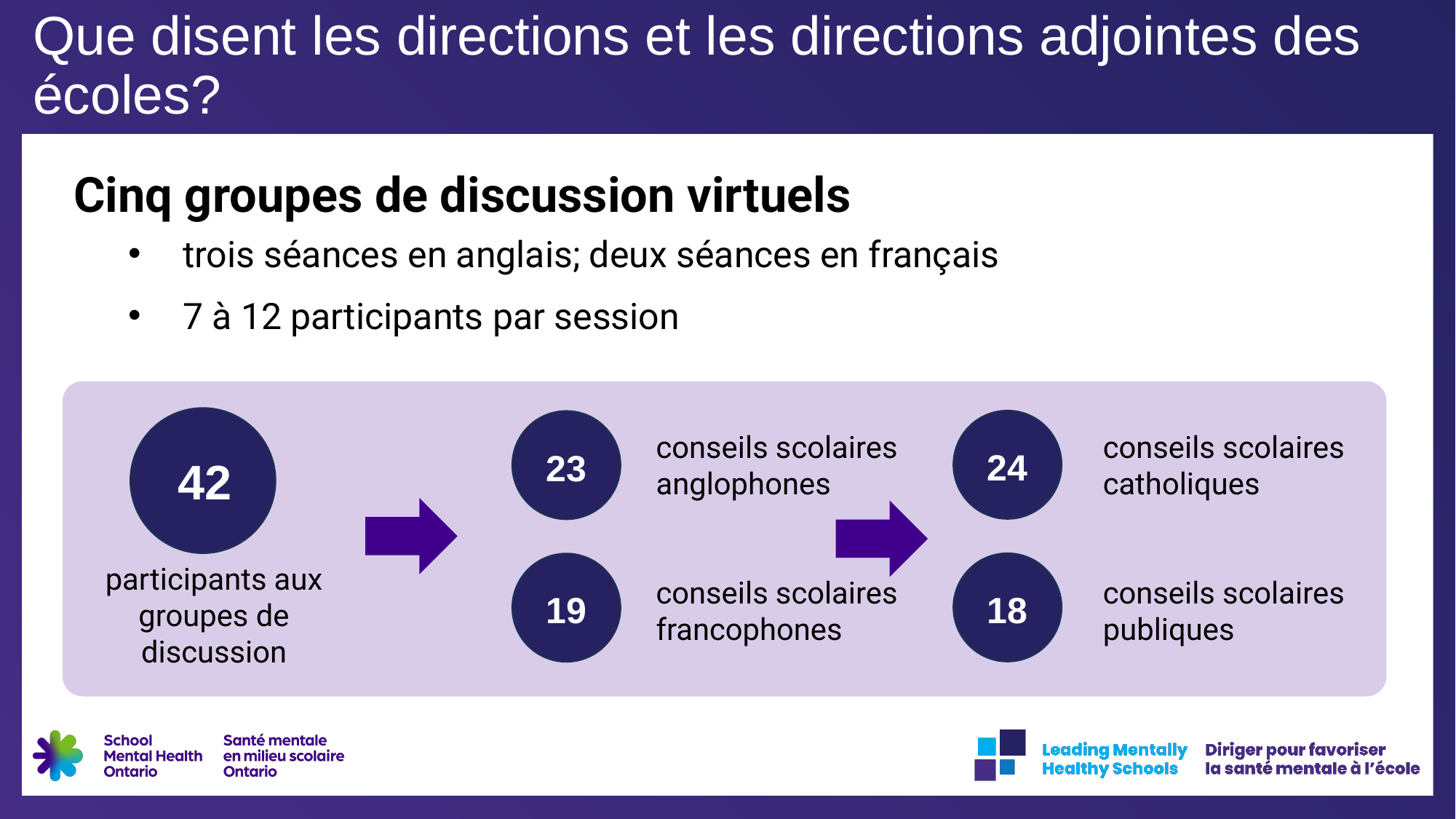

# Que disent les directions et les directions adjointes des écoles?
Cinq groupes de discussion virtuels
trois séances en anglais; deux séances en français
7 à 12 participants par session

conseils scolaires anglophones
conseils scolaires catholiques
24
23
42

participants aux groupes de discussion
conseils scolaires
francophones
conseils scolaires publiques
18
19